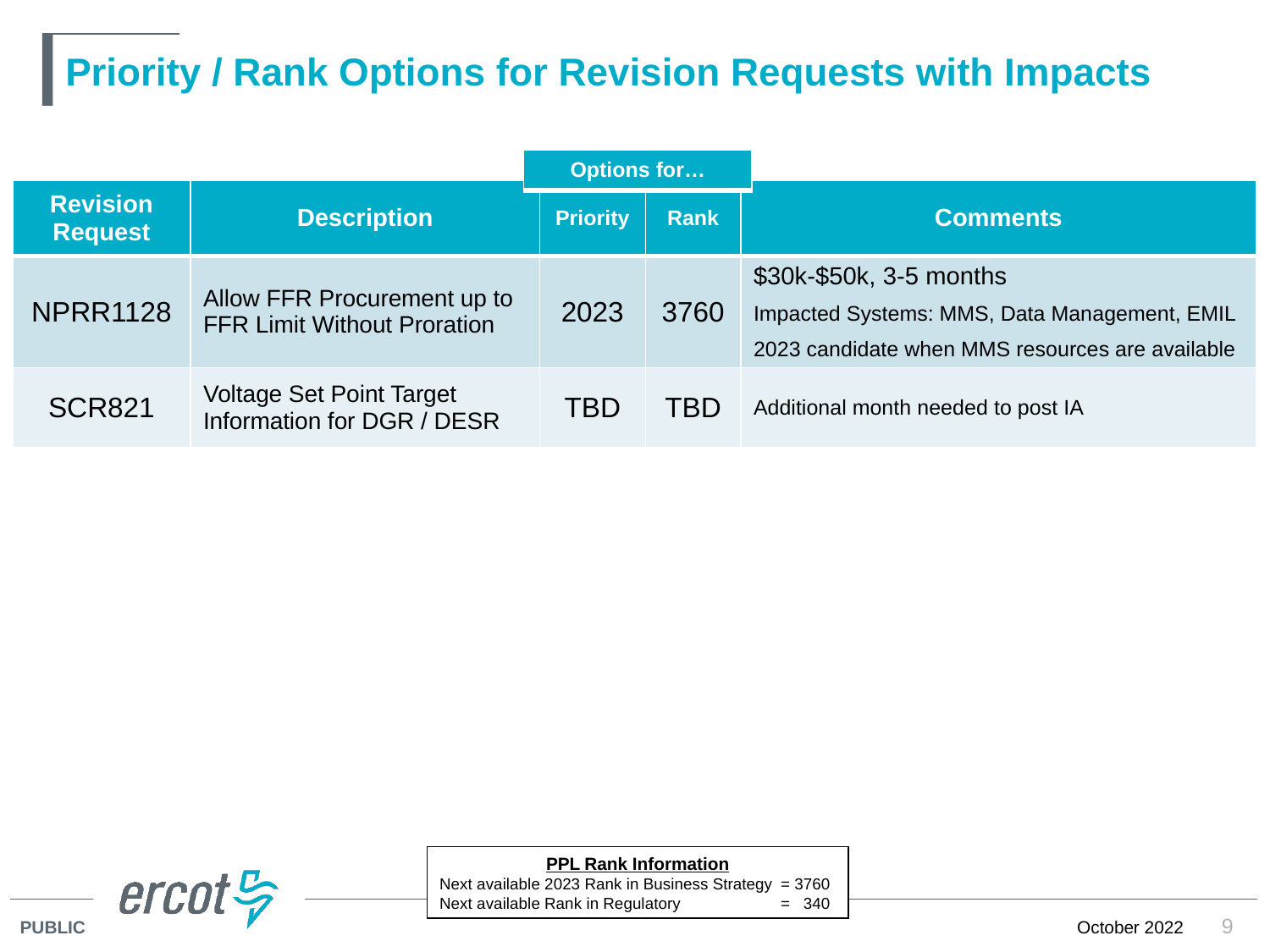

# Priority / Rank Options for Revision Requests with Impacts
| Options for… |
| --- |
| Revision Request | Description | Priority | Rank | Comments |
| --- | --- | --- | --- | --- |
| NPRR1128 | Allow FFR Procurement up to FFR Limit Without Proration | 2023 | 3760 | $30k-$50k, 3-5 months Impacted Systems: MMS, Data Management, EMIL 2023 candidate when MMS resources are available |
| SCR821 | Voltage Set Point Target Information for DGR / DESR | TBD | TBD | Additional month needed to post IA |
PPL Rank Information
Next available 2023 Rank in Business Strategy 	= 3760
Next available Rank in Regulatory	=   340
9